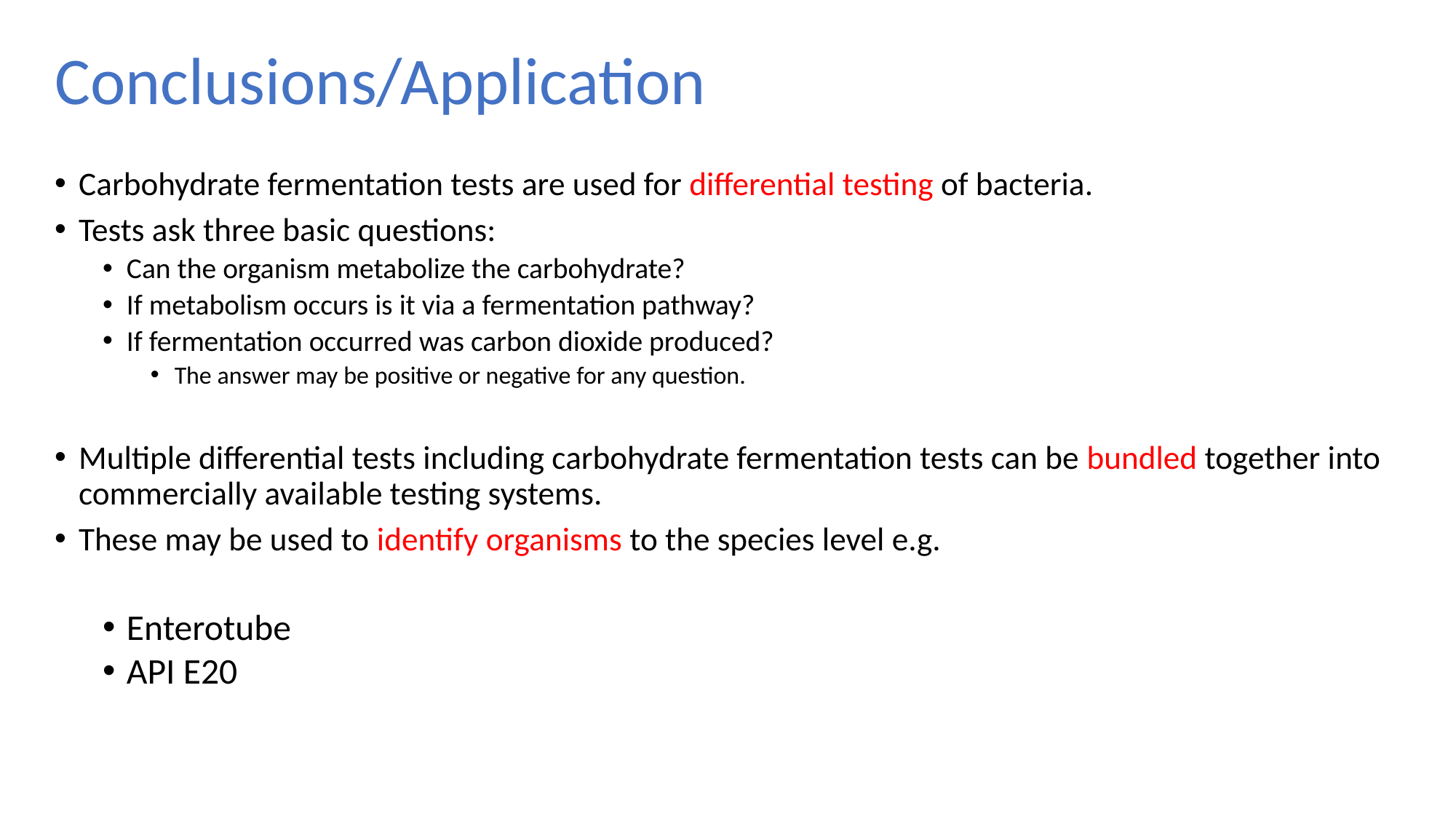

# Conclusions/Application
Carbohydrate fermentation tests are used for differential testing of bacteria.
Tests ask three basic questions:
Can the organism metabolize the carbohydrate?
If metabolism occurs is it via a fermentation pathway?
If fermentation occurred was carbon dioxide produced?
The answer may be positive or negative for any question.

Multiple differential tests including carbohydrate fermentation tests can be bundled together into commercially available testing systems.
These may be used to identify organisms to the species level e.g.

Enterotube
API E20